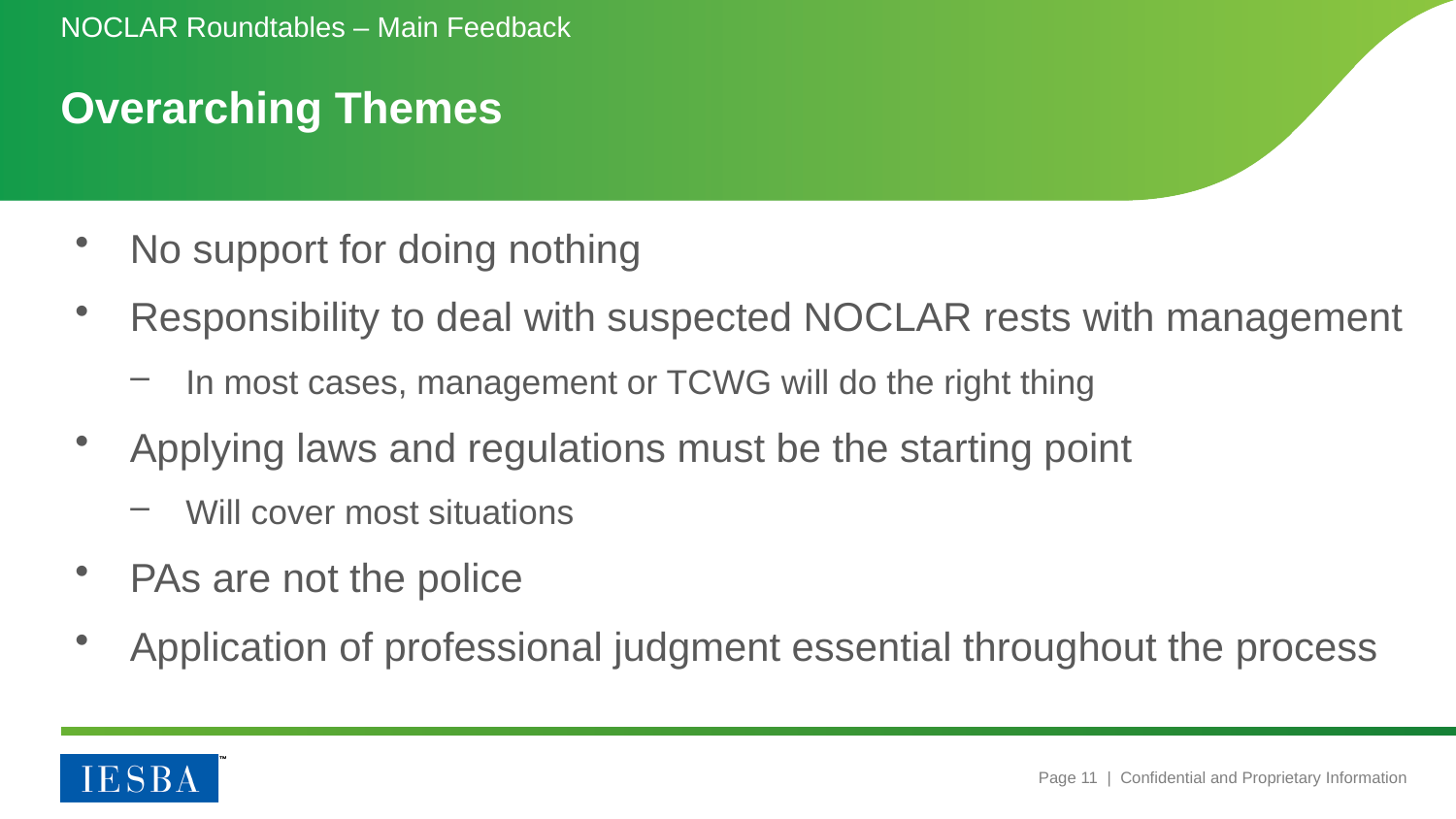

NOCLAR Roundtables – Main Feedback
# Overarching Themes
No support for doing nothing
Responsibility to deal with suspected NOCLAR rests with management
In most cases, management or TCWG will do the right thing
Applying laws and regulations must be the starting point
Will cover most situations
PAs are not the police
Application of professional judgment essential throughout the process